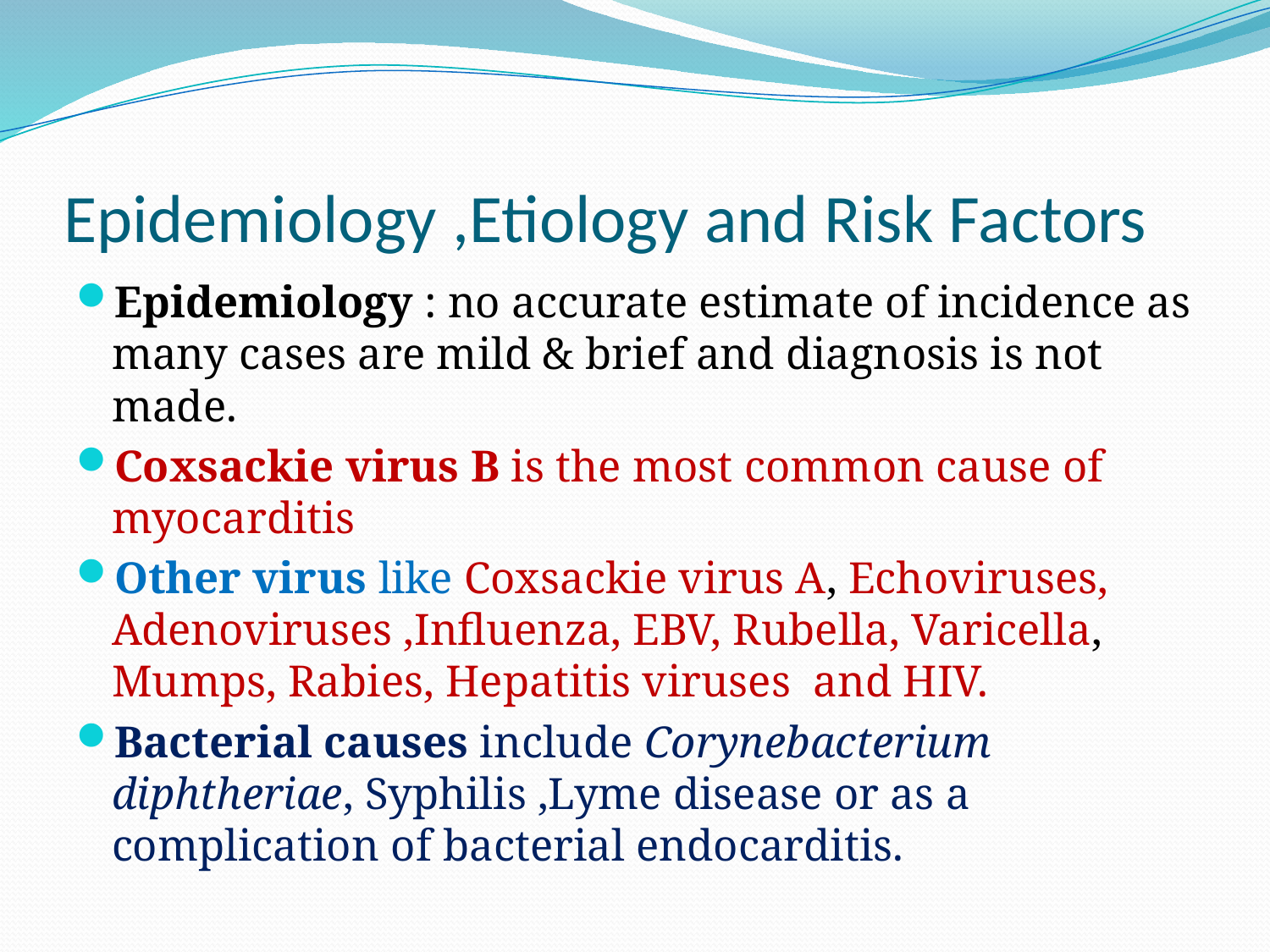

# Epidemiology ,Etiology and Risk Factors
Epidemiology : no accurate estimate of incidence as many cases are mild & brief and diagnosis is not made.
Coxsackie virus B is the most common cause of myocarditis
Other virus like Coxsackie virus A, Echoviruses, Adenoviruses ,Influenza, EBV, Rubella, Varicella, Mumps, Rabies, Hepatitis viruses  and HIV.
Bacterial causes include Corynebacterium diphtheriae, Syphilis ,Lyme disease or as a complication of bacterial endocarditis.